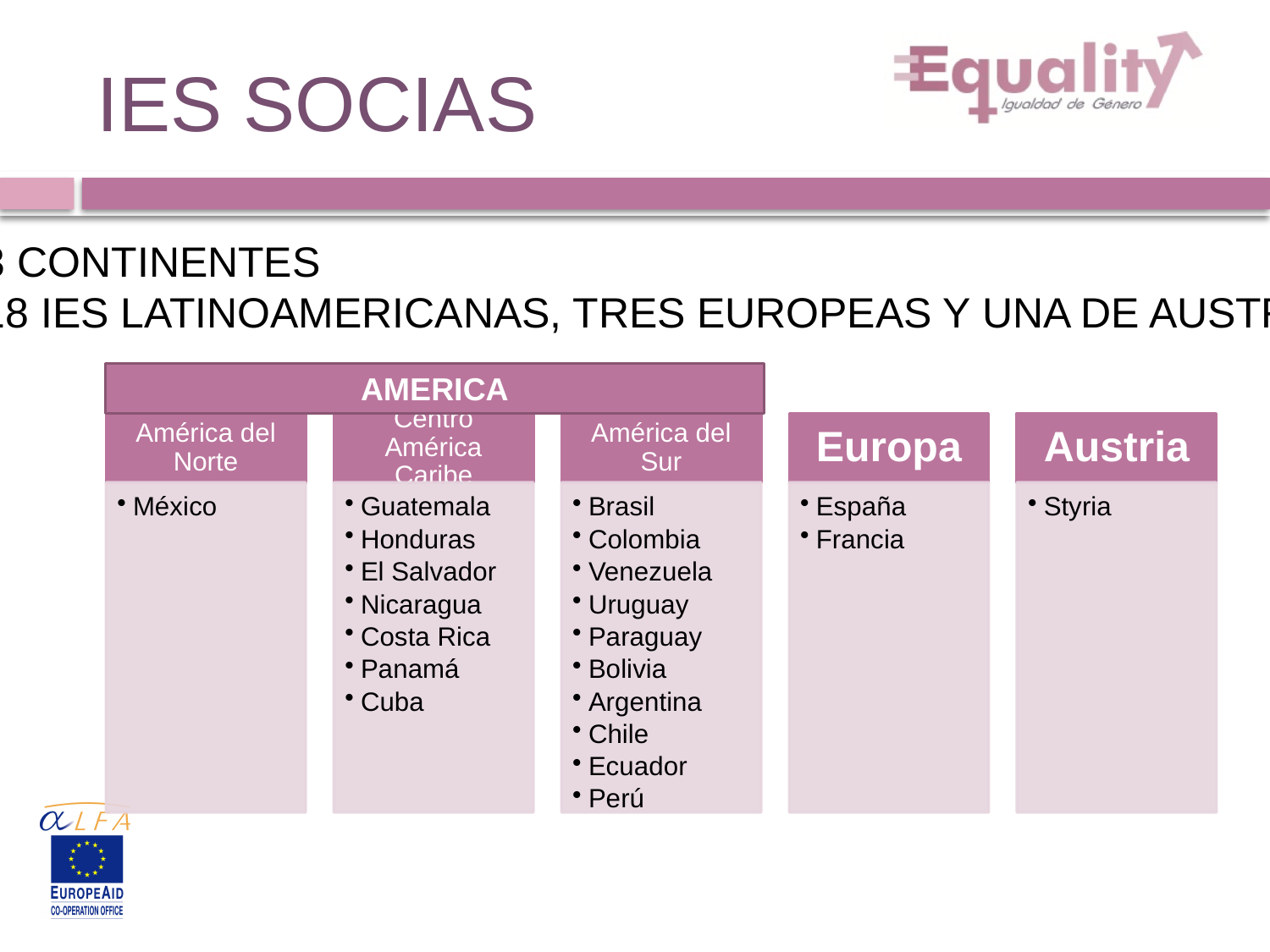

# IES SOCIAS
3 CONTINENTES
18 IES LATINOAMERICANAS, TRES EUROPEAS Y UNA DE AUSTRIA
América del Norte
México
Centro América Caribe
Guatemala
Honduras
El Salvador
Nicaragua
Costa Rica
Panamá
Cuba
América del Sur
Brasil
Colombia
Venezuela
Uruguay
Paraguay
Bolivia
Argentina
Chile
Ecuador
Perú
Europa
España
Francia
Austria
Styria
AMERICA